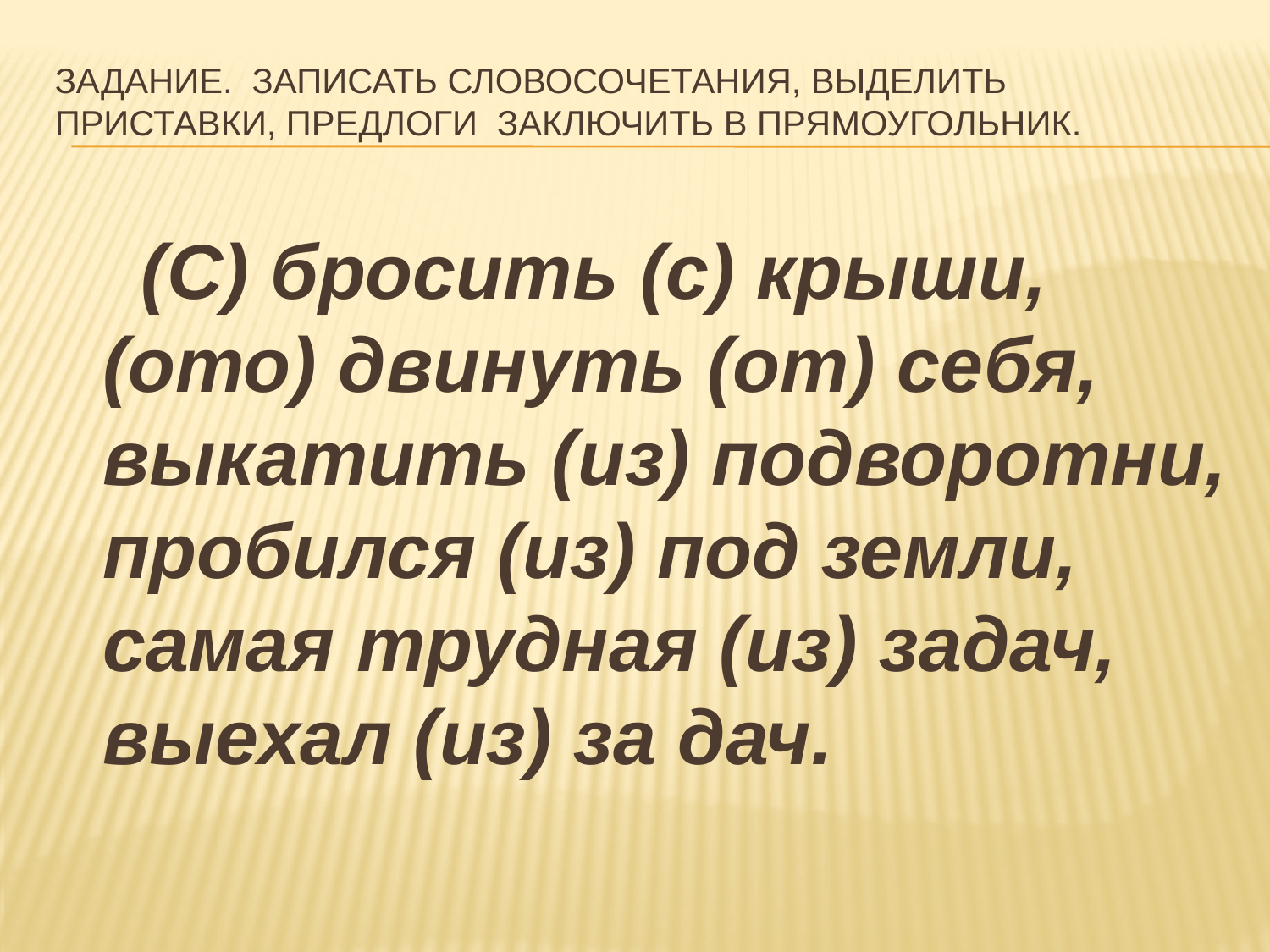

# Задание.  Записать словосочетания, выделить приставки, предлоги  заключить в прямоугольник.
    (С) бросить (с) крыши, (ото) двинуть (от) себя, выкатить (из) подворотни, пробился (из) под земли, самая трудная (из) задач, выехал (из) за дач.